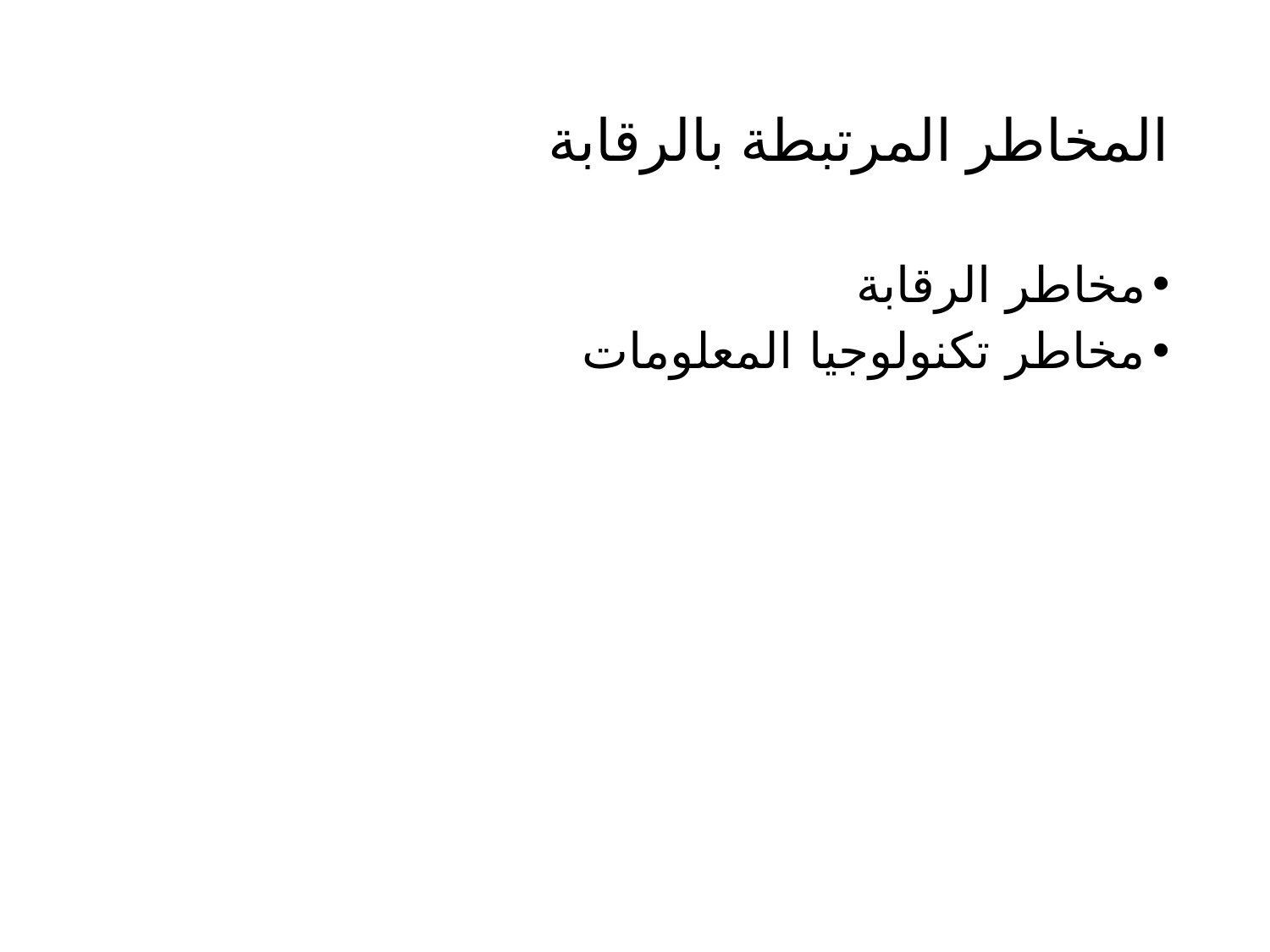

# المخاطر المرتبطة بالرقابة
مخاطر الرقابة
مخاطر تكنولوجيا المعلومات